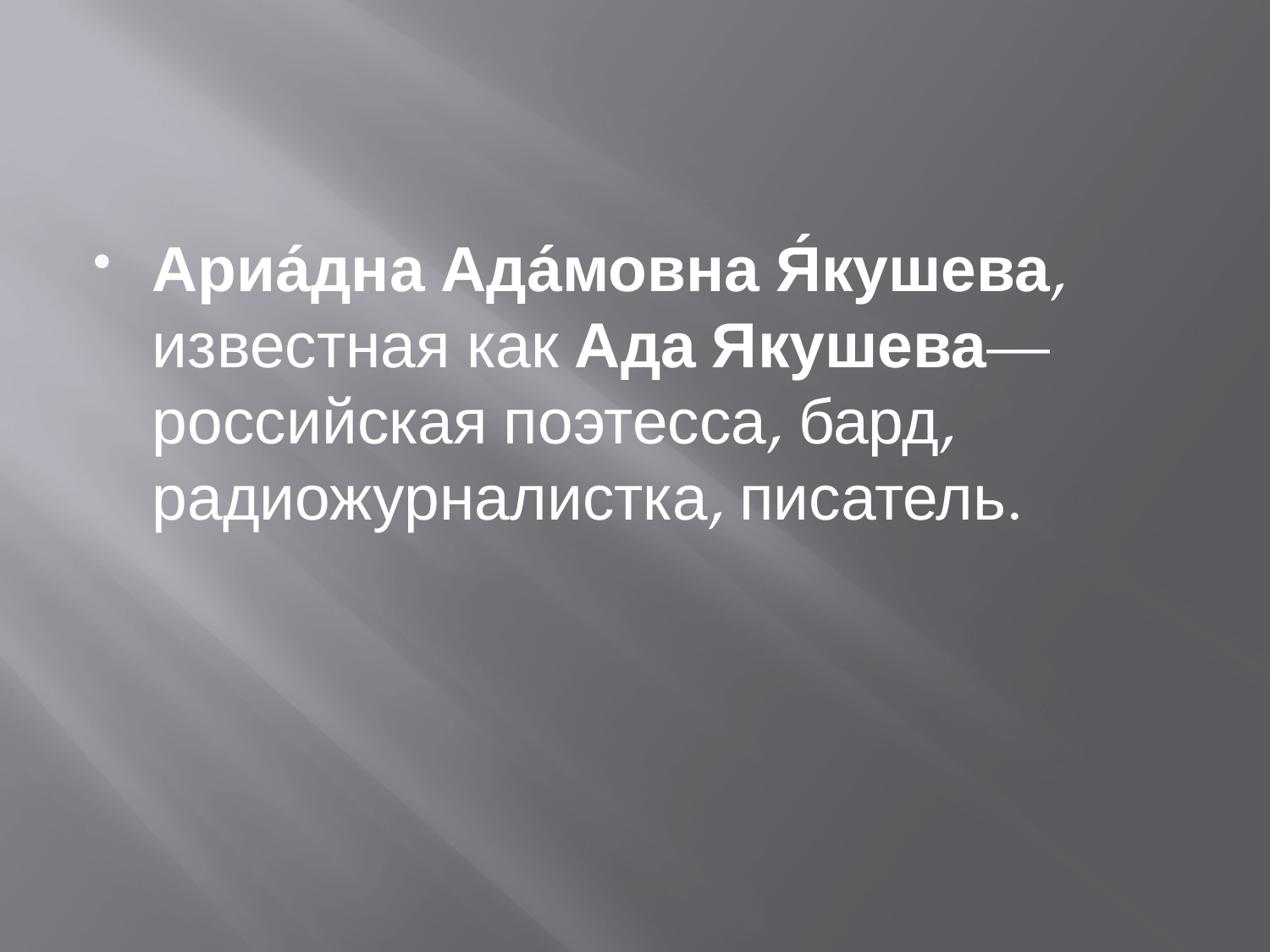

#
Ариа́дна Ада́мовна Я́кушева, известная как Ада Якушева— российская поэтесса, бард, радиожурналистка, писатель.